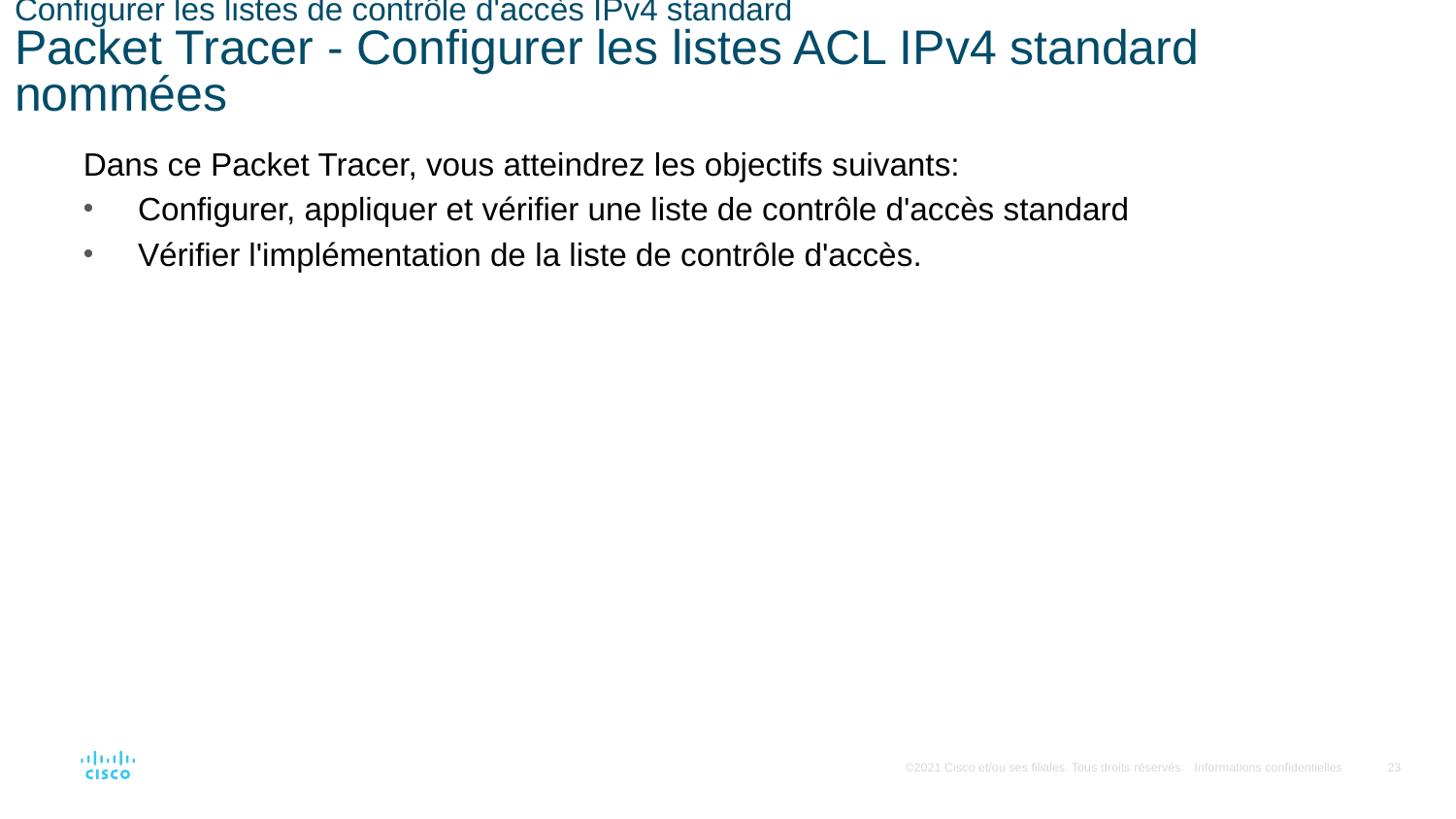

# Configurer les listes de contrôle d'accès IPv4 standard Packet Tracer - Configurer les listes ACL IPv4 standard nommées
Dans ce Packet Tracer, vous atteindrez les objectifs suivants:
Configurer, appliquer et vérifier une liste de contrôle d'accès standard
Vérifier l'implémentation de la liste de contrôle d'accès.